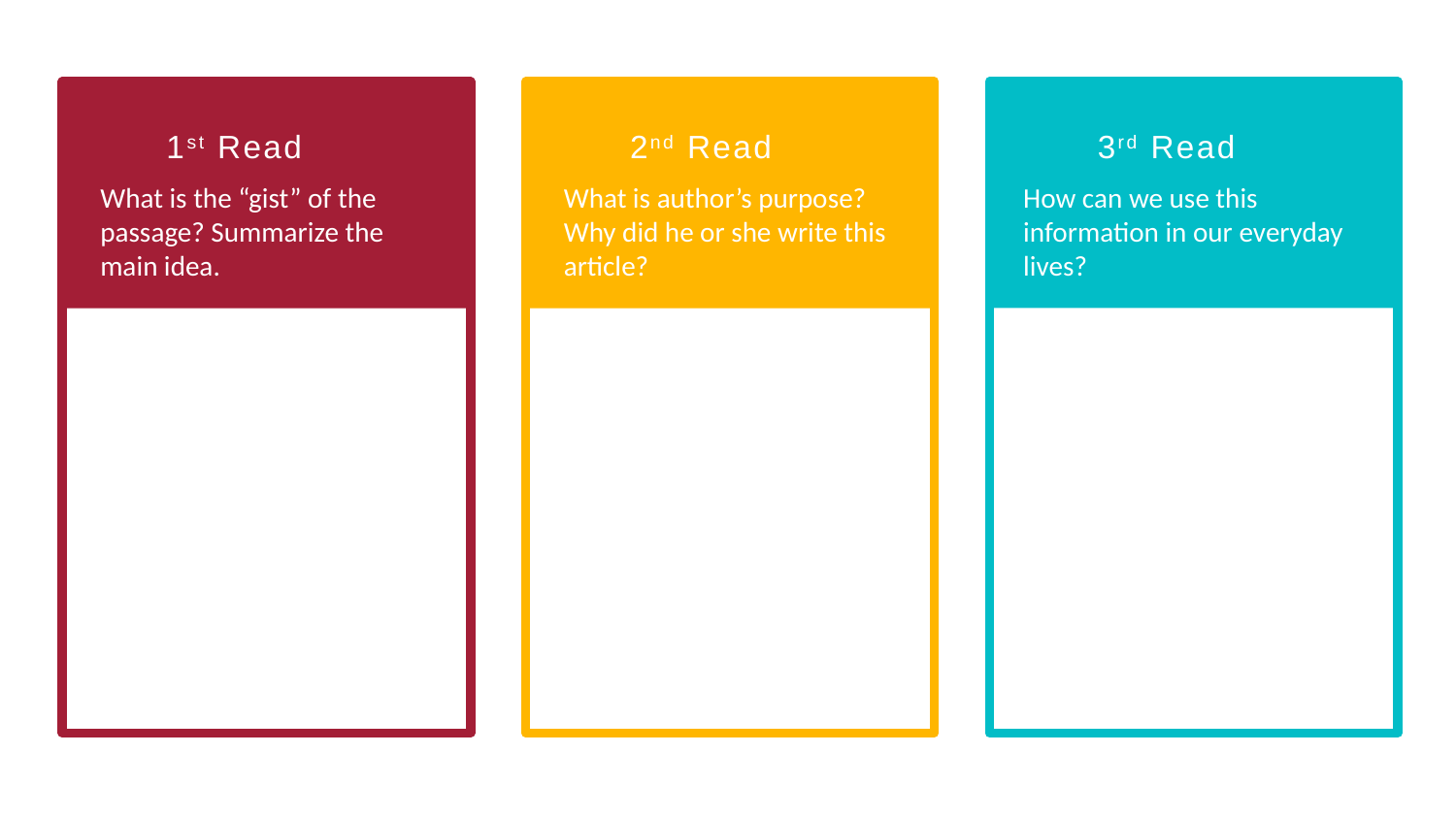

1st Read
2nd Read
3rd Read
What is the “gist” of the passage? Summarize the main idea.

What is author’s purpose? Why did he or she write this article?
How can we use this information in our everyday lives?